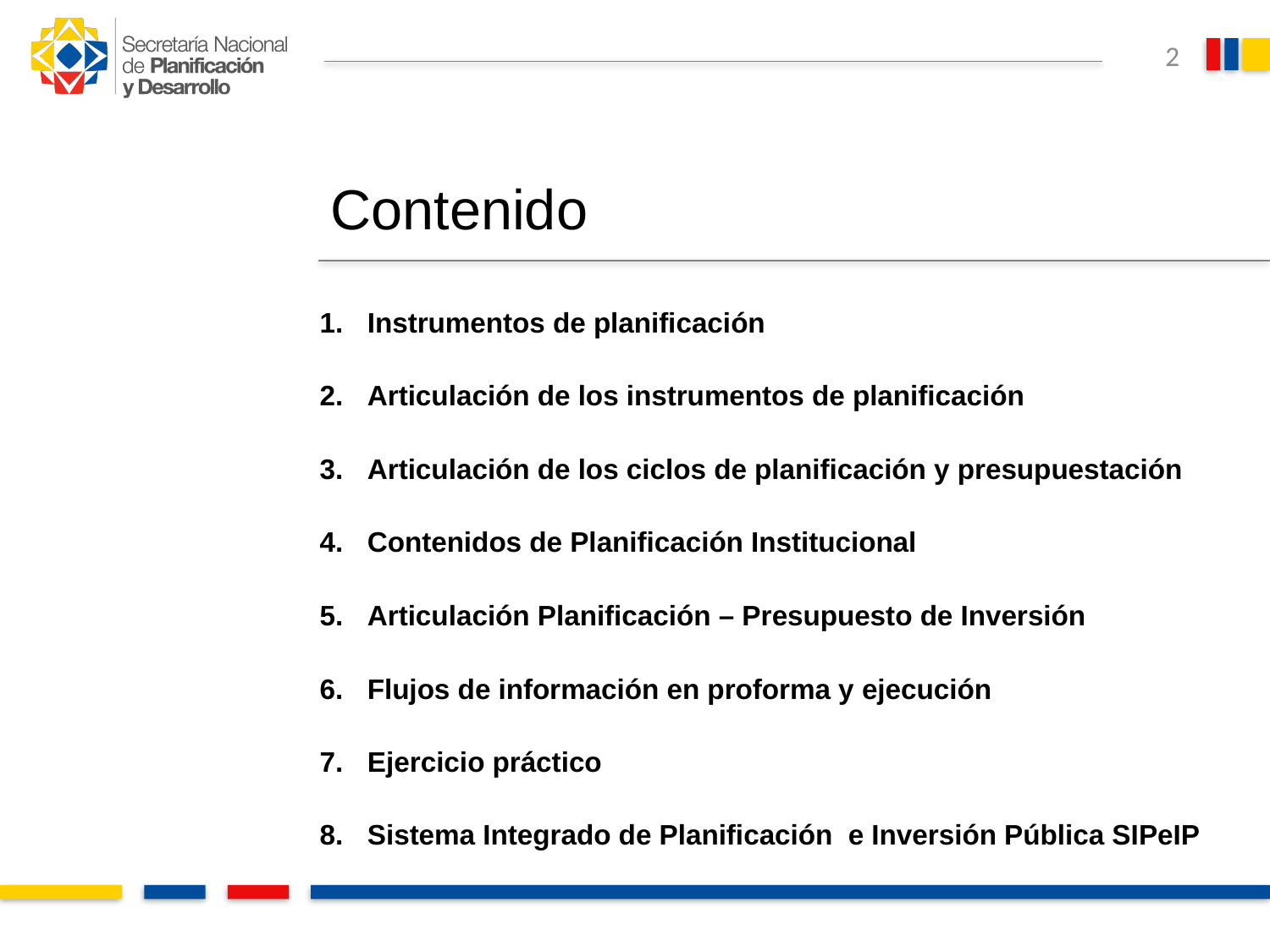

2
# Contenido
Instrumentos de planificación
Articulación de los instrumentos de planificación
Articulación de los ciclos de planificación y presupuestación
Contenidos de Planificación Institucional
Articulación Planificación – Presupuesto de Inversión
Flujos de información en proforma y ejecución
Ejercicio práctico
Sistema Integrado de Planificación  e Inversión Pública SIPeIP